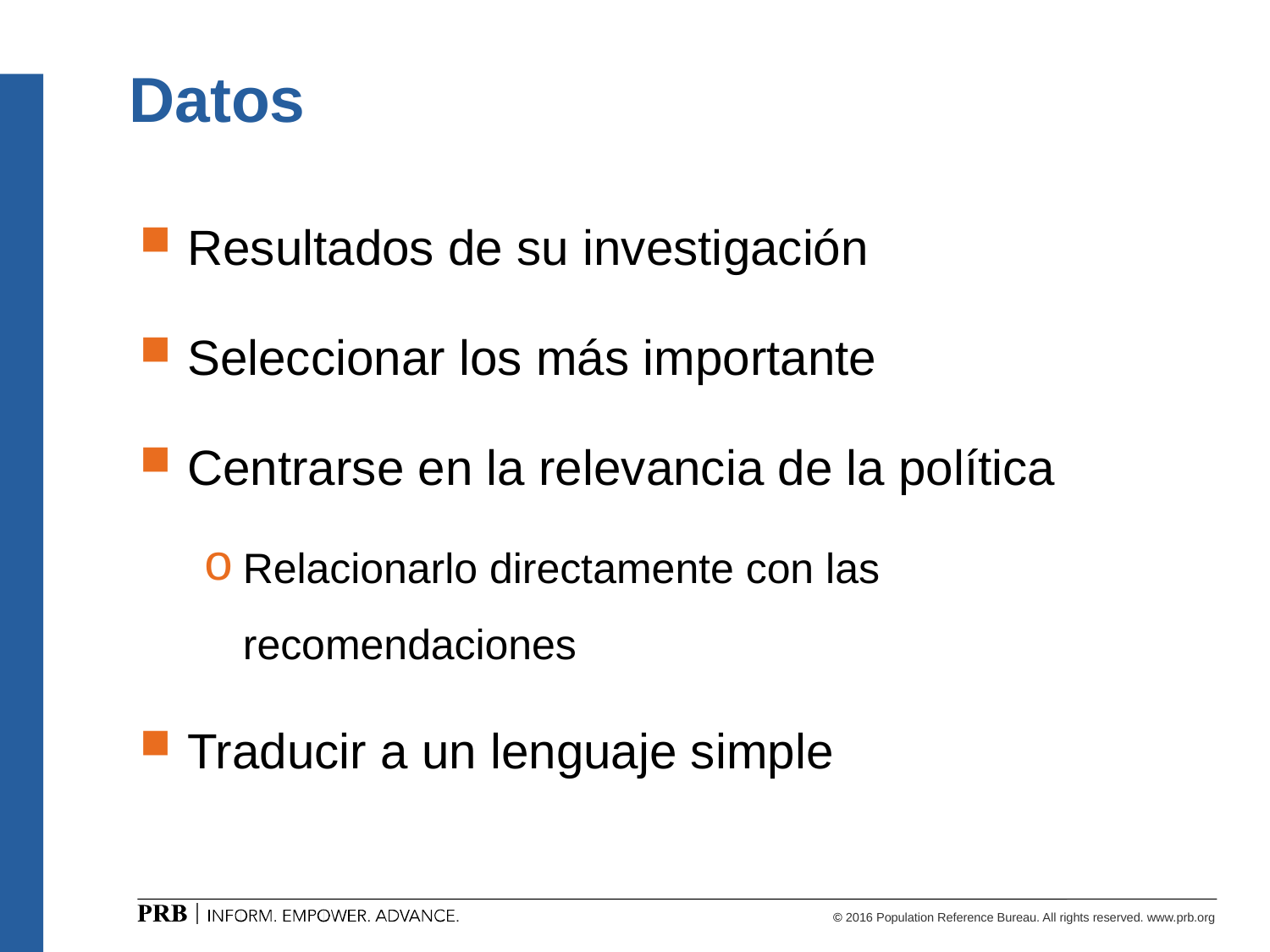

# Datos
Resultados de su investigación
Seleccionar los más importante
Centrarse en la relevancia de la política
Relacionarlo directamente con las recomendaciones
Traducir a un lenguaje simple